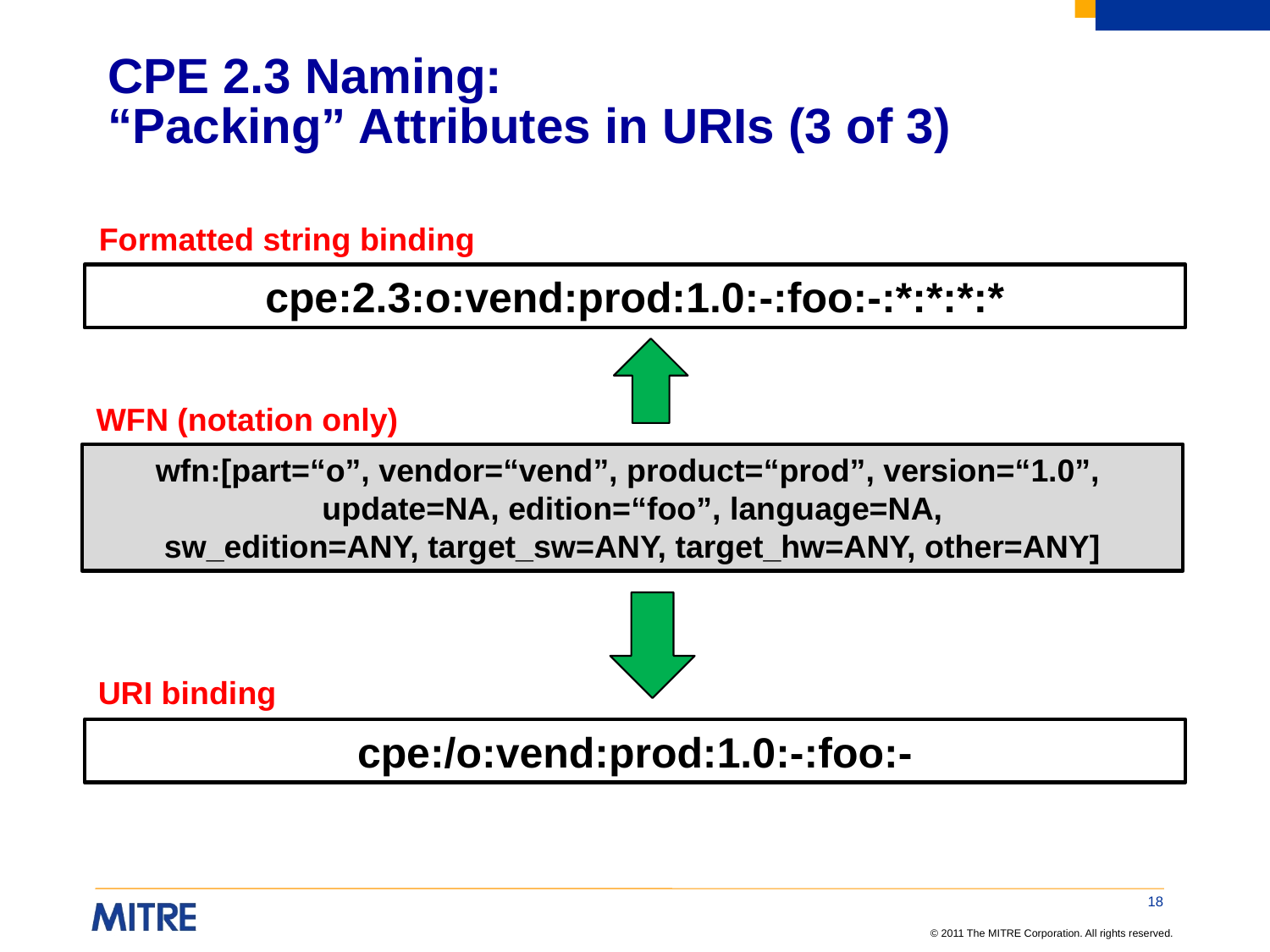

# CPE 2.3 Naming: “Packing” Attributes in URIs (3 of 3)
Formatted string binding
cpe:2.3:o:vend:prod:1.0:-:foo:-:*:*:*:*

WFN (notation only)
wfn:[part=“o”, vendor=“vend”, product=“prod”, version=“1.0”,
update=NA, edition=“foo”, language=NA,
sw_edition=ANY, target_sw=ANY, target_hw=ANY, other=ANY]

URI binding
cpe:/o:vend:prod:1.0:-:foo:-
18